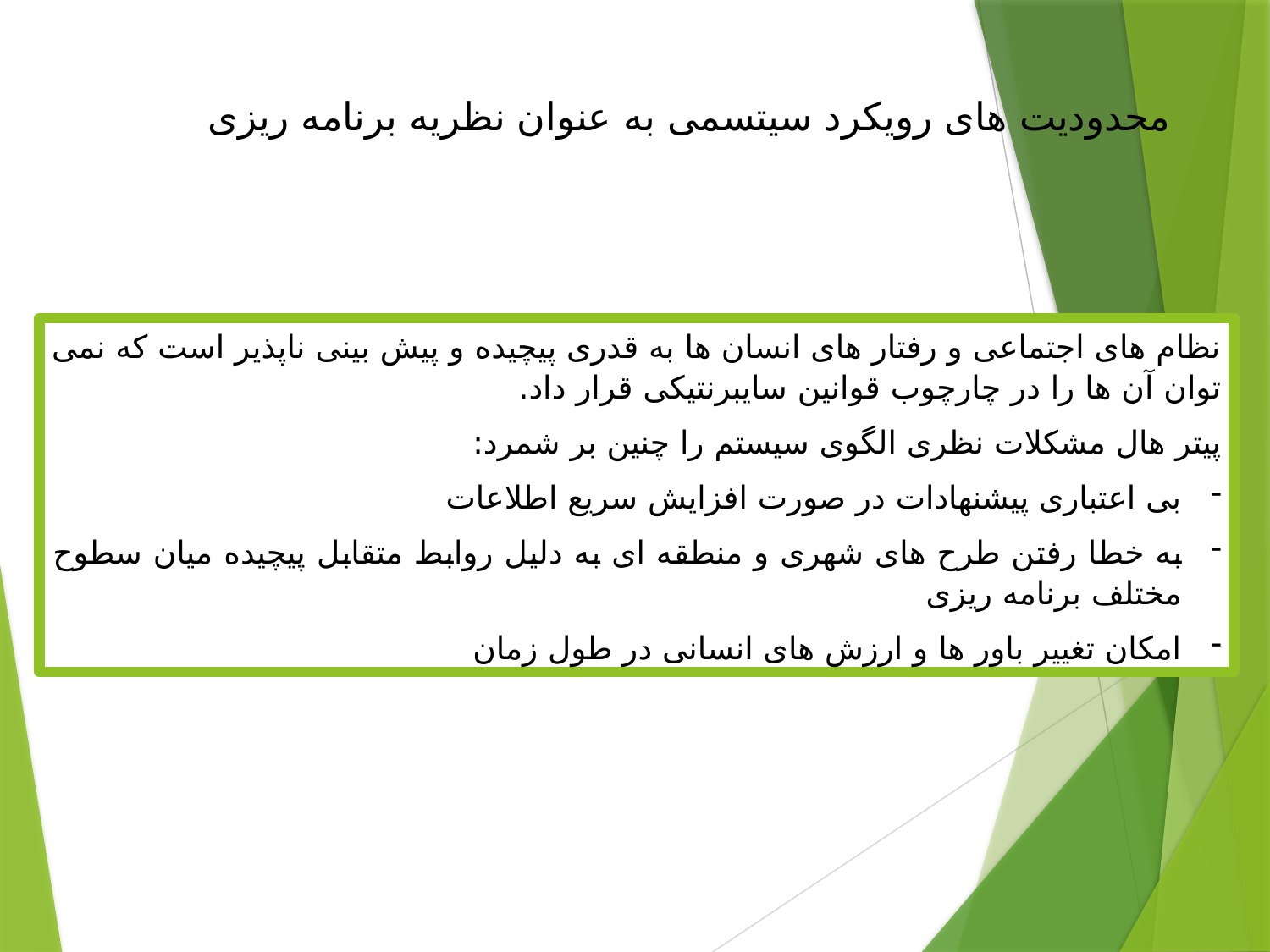

محدودیت های رویکرد سیتسمی به عنوان نظریه برنامه ریزی
نظام های اجتماعی و رفتار های انسان ها به قدری پیچیده و پیش بینی ناپذیر است که نمی توان آن ها را در چارچوب قوانین سایبرنتیکی قرار داد.
پیتر هال مشکلات نظری الگوی سیستم را چنین بر شمرد:
بی اعتباری پیشنهادات در صورت افزایش سریع اطلاعات
به خطا رفتن طرح های شهری و منطقه ای به دلیل روابط متقابل پیچیده میان سطوح مختلف برنامه ریزی
امکان تغییر باور ها و ارزش های انسانی در طول زمان